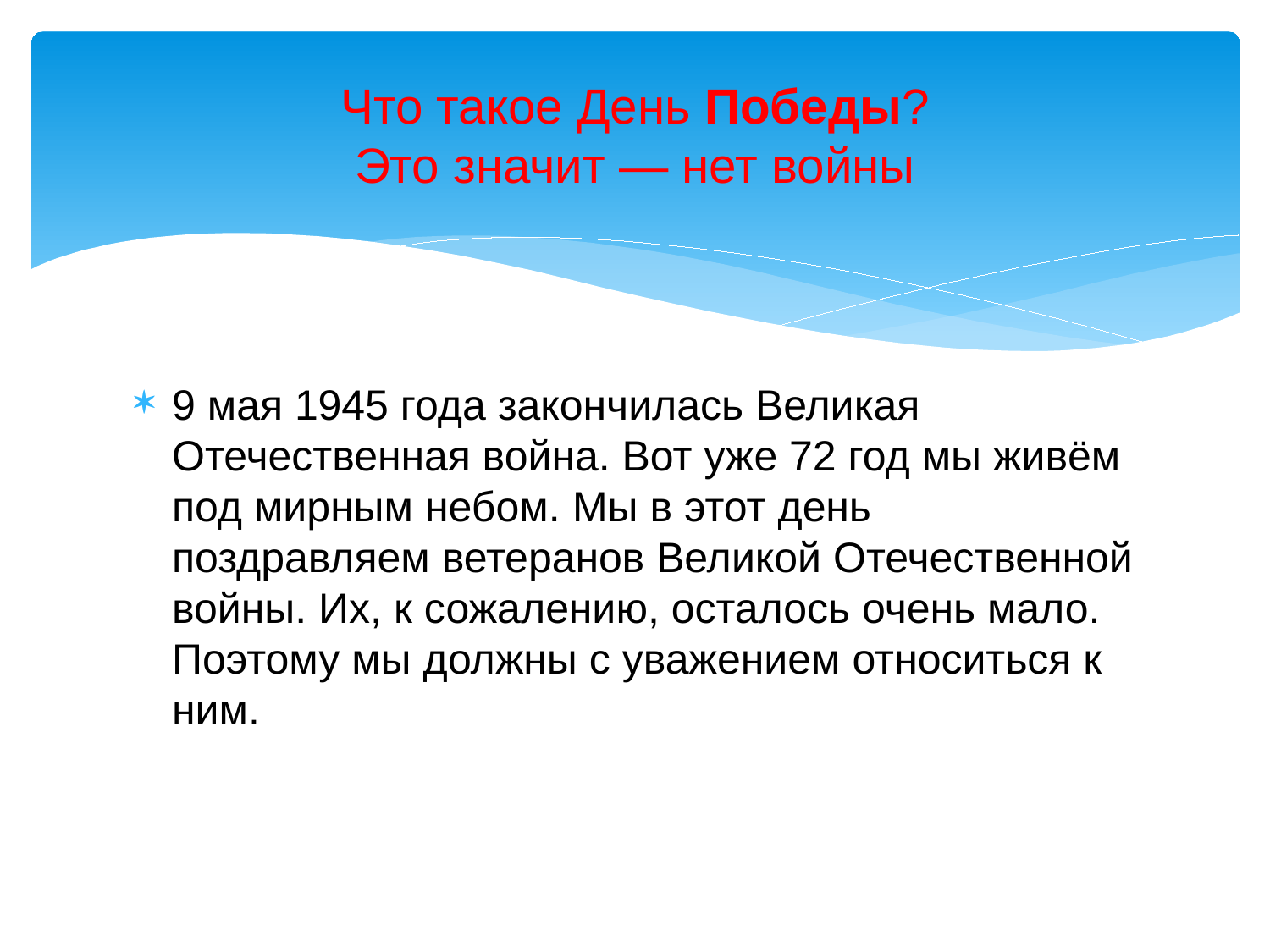

# Что такое День Победы? Это значит — нет войны
9 мая 1945 года закончилась Великая Отечественная война. Вот уже 72 год мы живём под мирным небом. Мы в этот день поздравляем ветеранов Великой Отечественной войны. Их, к сожалению, осталось очень мало. Поэтому мы должны с уважением относиться к ним.